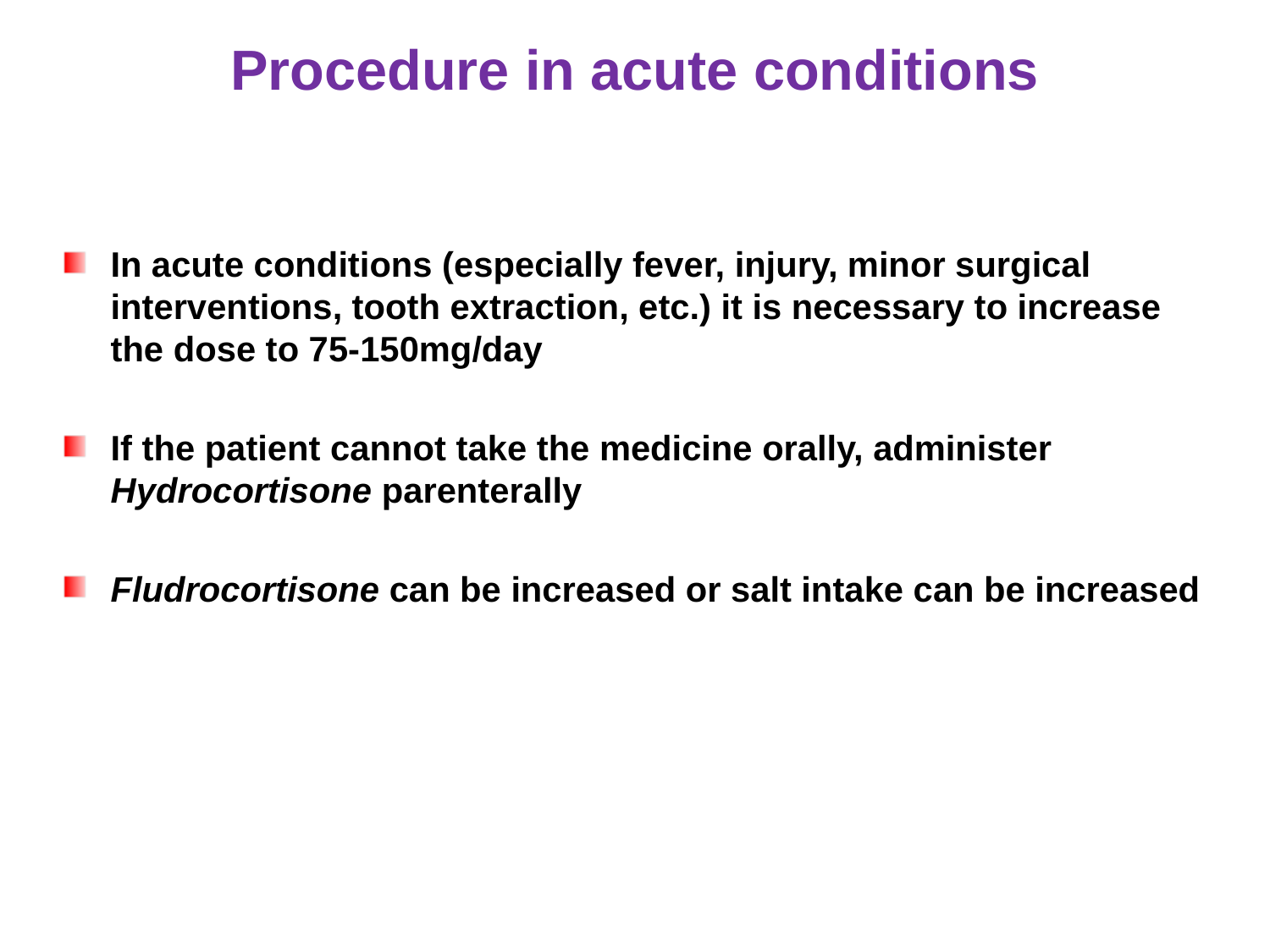

# Procedure in acute conditions

In acute conditions (especially fever, injury, minor surgical interventions, tooth extraction, etc.) it is necessary to increase the dose to 75-150mg/day

If the patient cannot take the medicine orally, administer Hydrocortisone parenterally

Fludrocortisone can be increased or salt intake can be increased